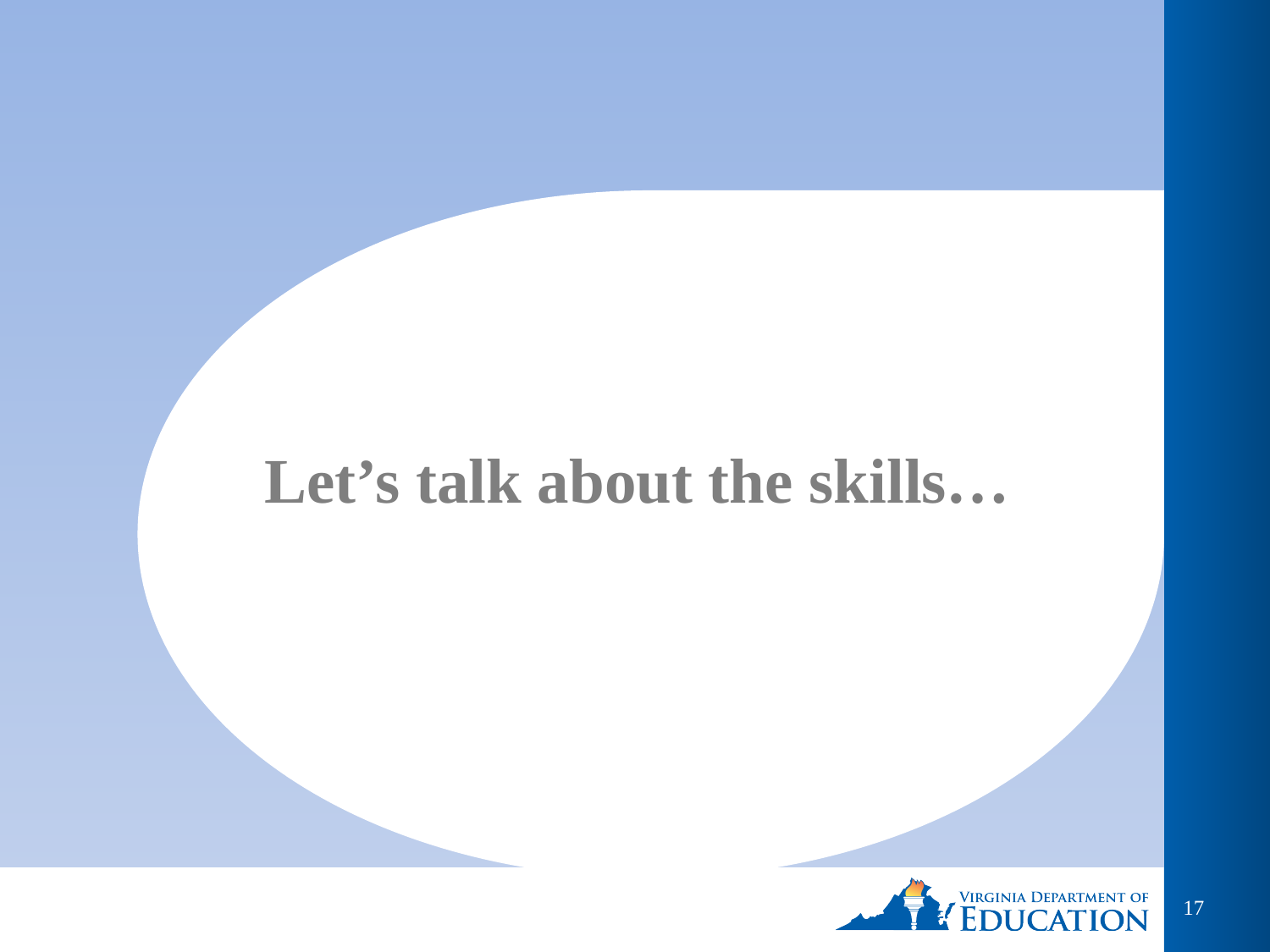

# Let’s talk about the skills…
17